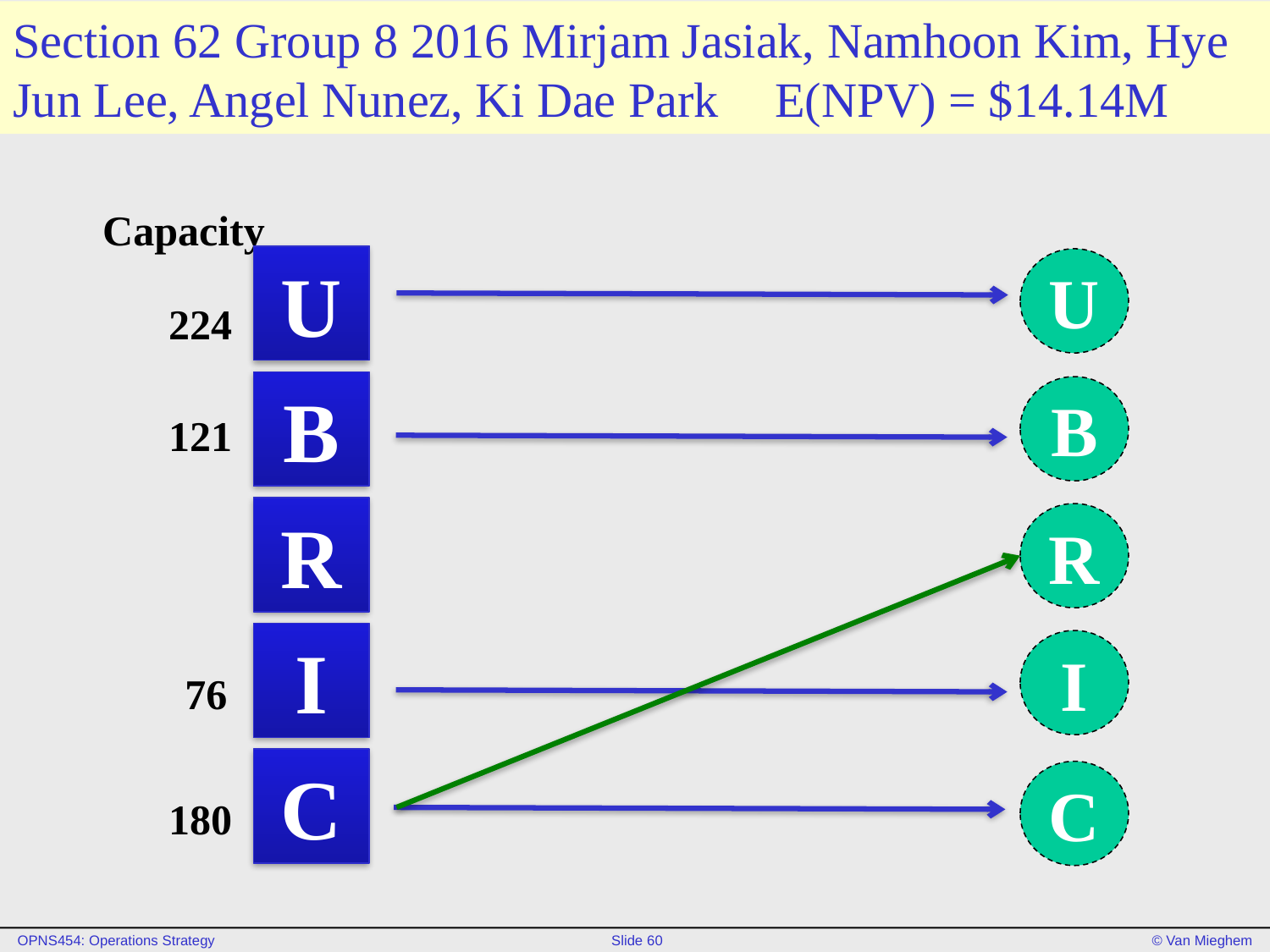

# Section 62 Group 8 2016 Mirjam Jasiak, Namhoon Kim, Hye Jun Lee, Angel Nunez, Ki Dae Park	E(NPV) = $14.14M
Capacity
U
U
B
B
R
R
I
I
C
C
224
121
76
180